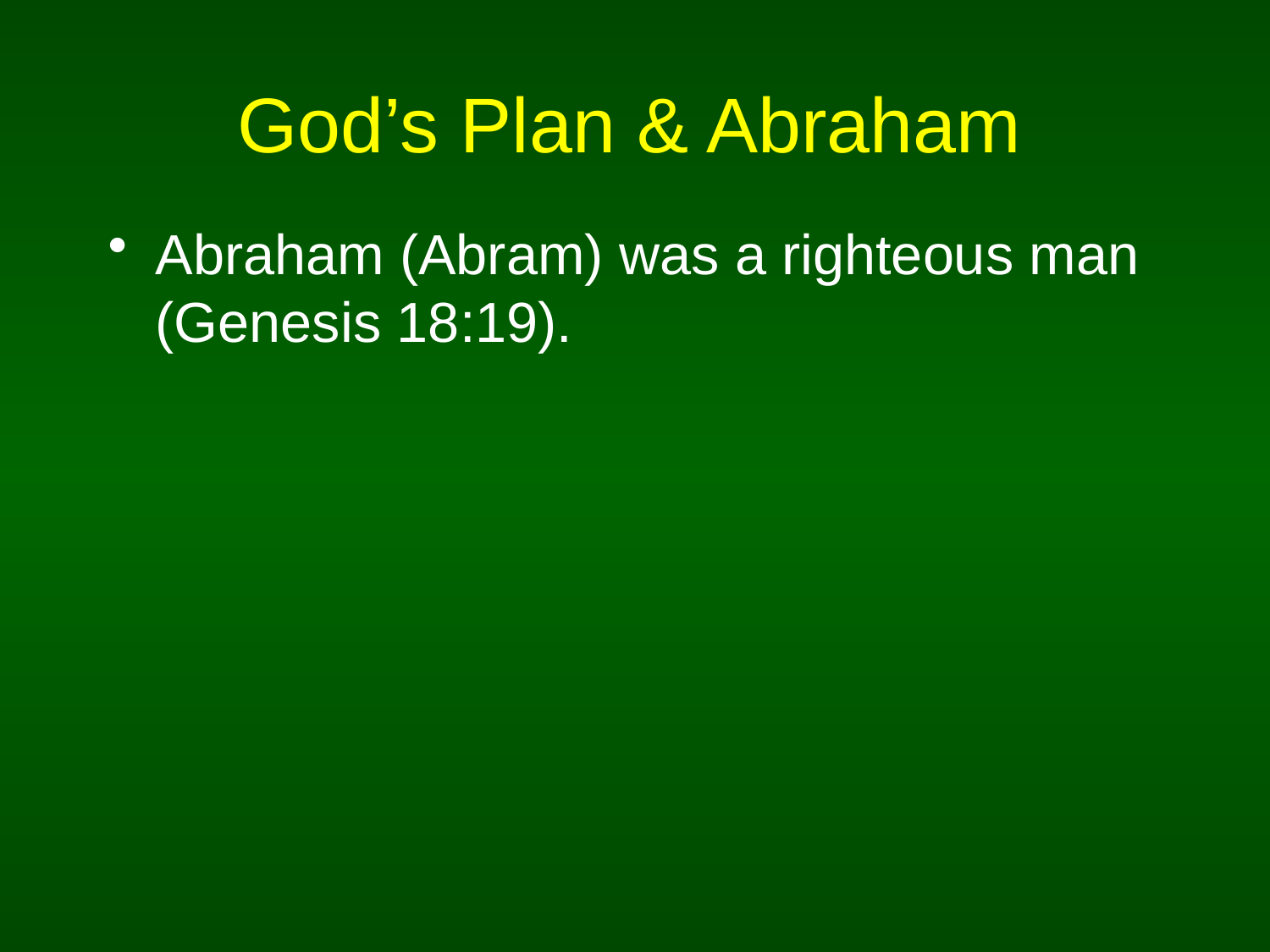

# God’s Plan & Abraham
Abraham (Abram) was a righteous man (Genesis 18:19).